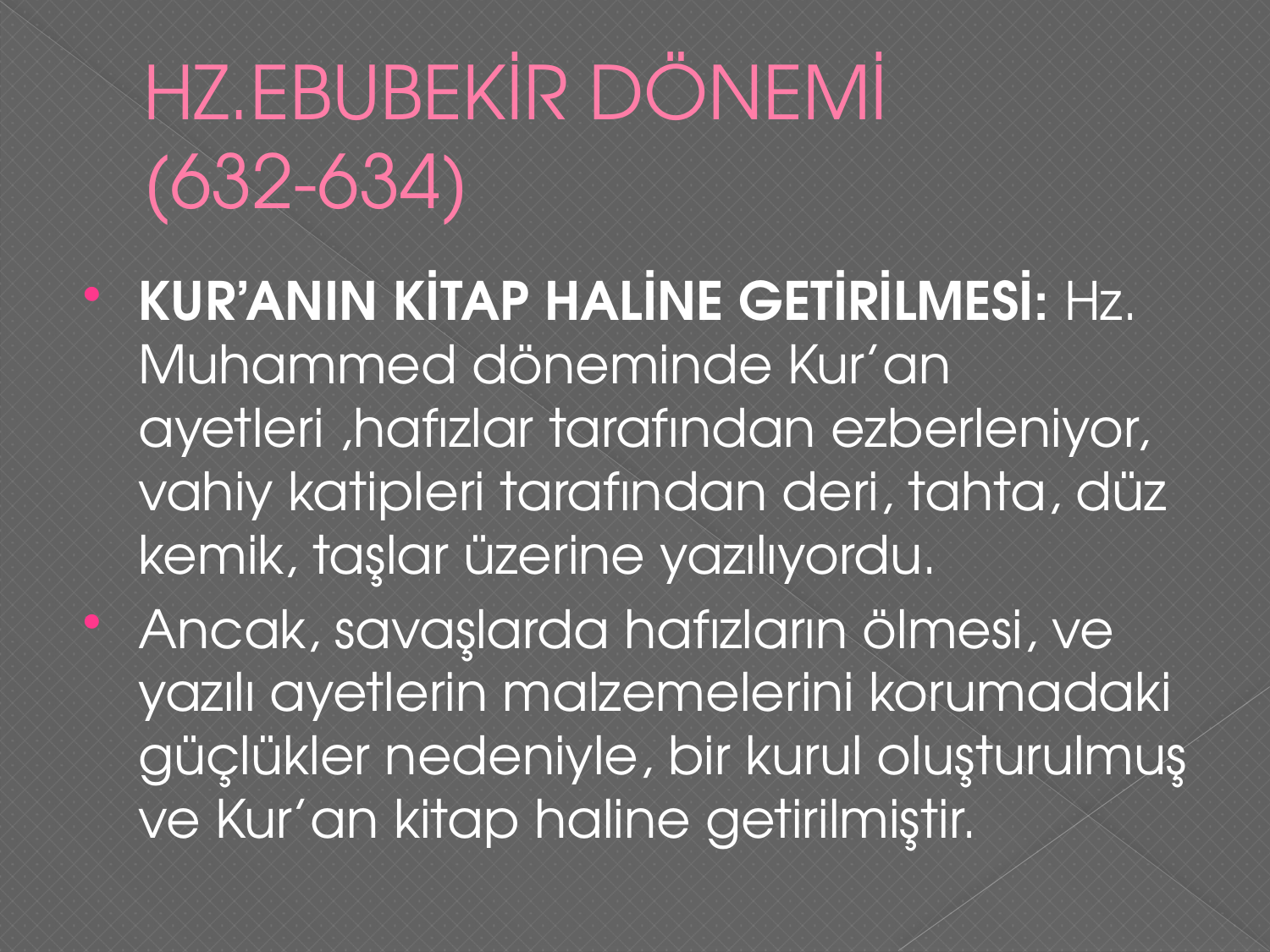

# HZ.EBUBEKİR DÖNEMİ        (632-634)
KUR’ANIN KİTAP HALİNE GETİRİLMESİ: Hz. Muhammed döneminde Kur’an ayetleri ,hafızlar tarafından ezberleniyor, vahiy katipleri tarafından deri, tahta, düz kemik, taşlar üzerine yazılıyordu.
Ancak, savaşlarda hafızların ölmesi, ve yazılı ayetlerin malzemelerini korumadaki güçlükler nedeniyle, bir kurul oluşturulmuş ve Kur’an kitap haline getirilmiştir.